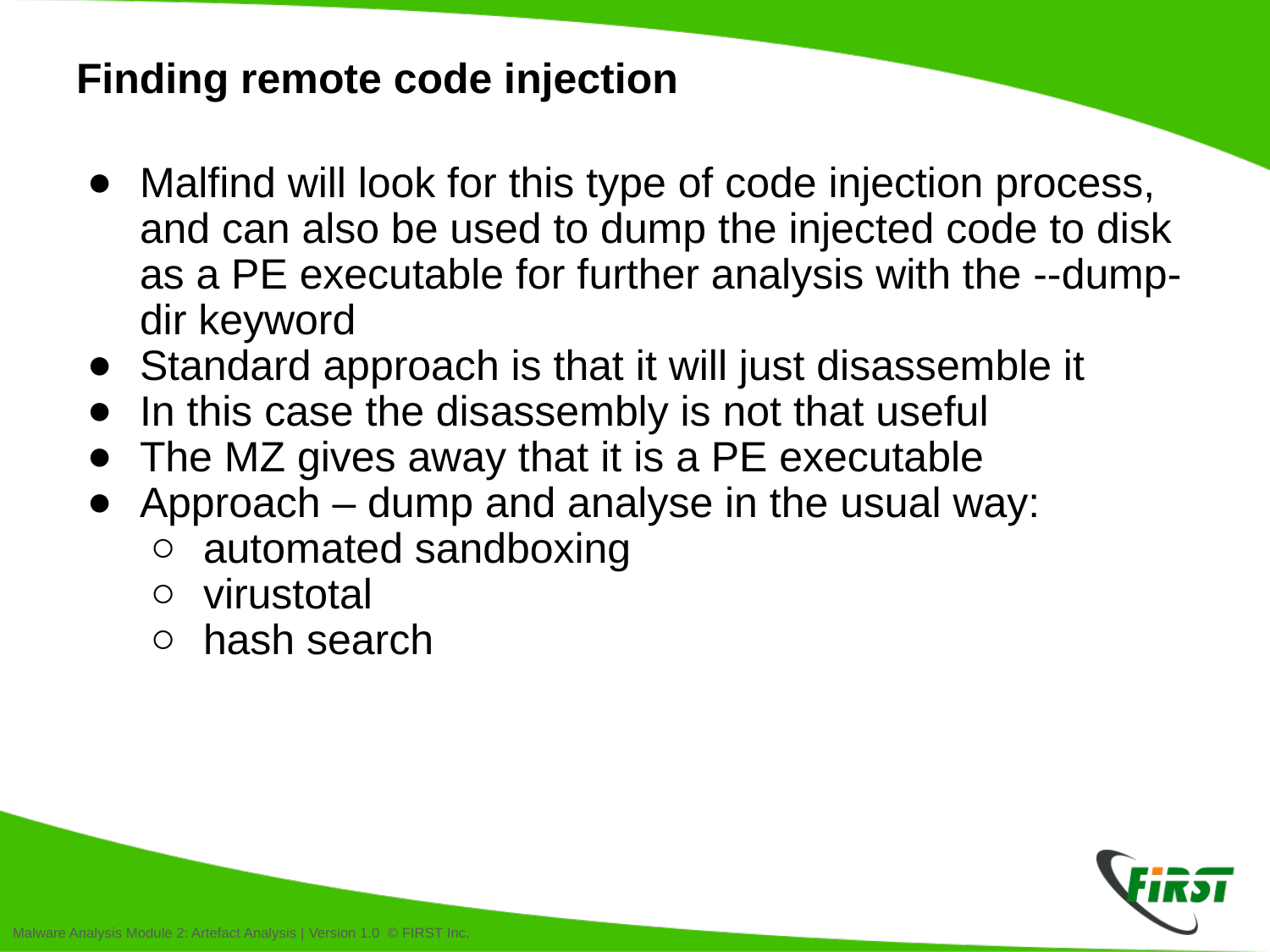

# Finding remote code injection
Malfind will look for this type of code injection process, and can also be used to dump the injected code to disk as a PE executable for further analysis with the --dump-dir keyword
Standard approach is that it will just disassemble it
In this case the disassembly is not that useful
The MZ gives away that it is a PE executable
Approach – dump and analyse in the usual way:
automated sandboxing
virustotal
hash search